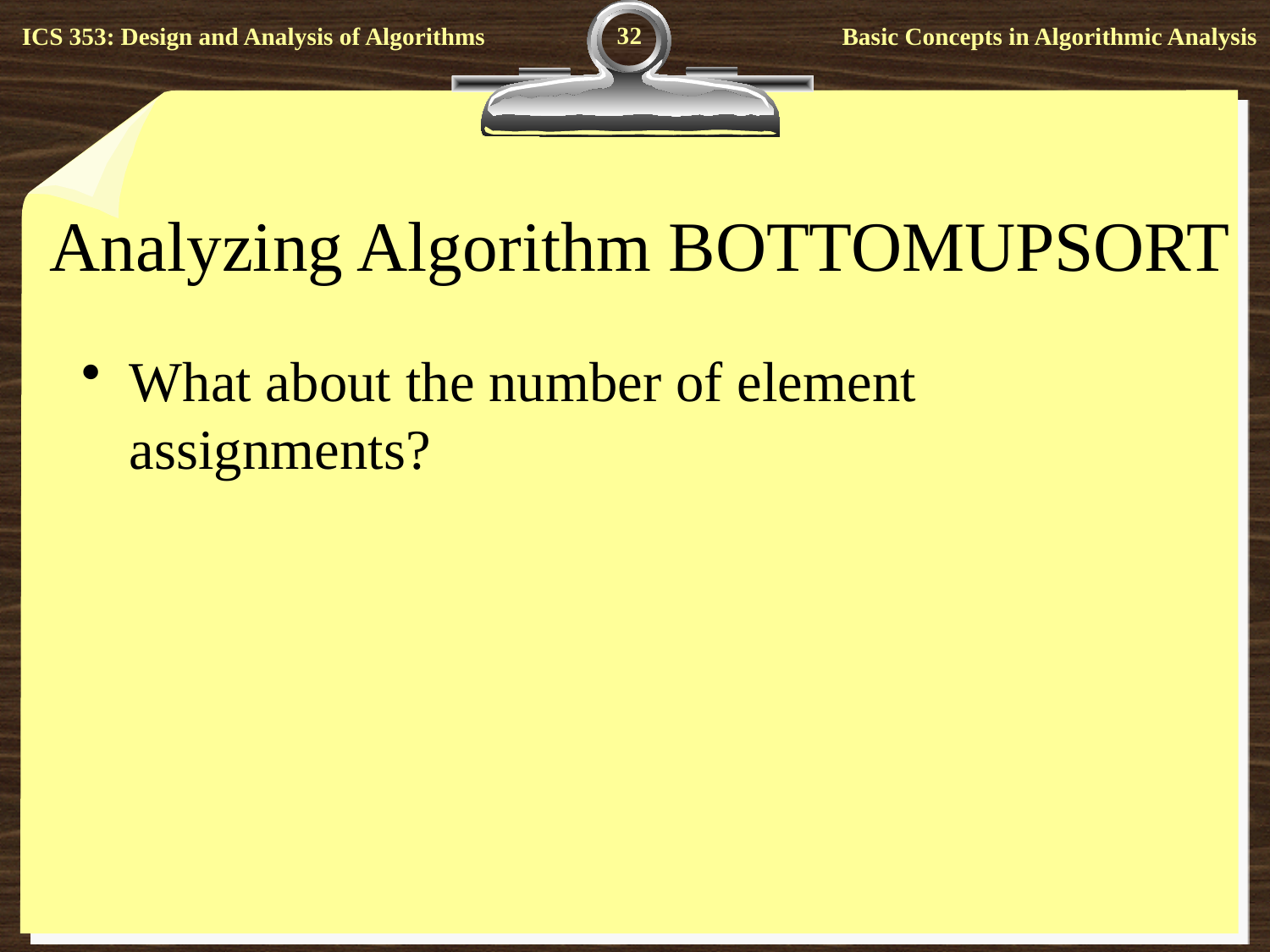

32
# Analyzing Algorithm BOTTOMUPSORT
What about the number of element assignments?